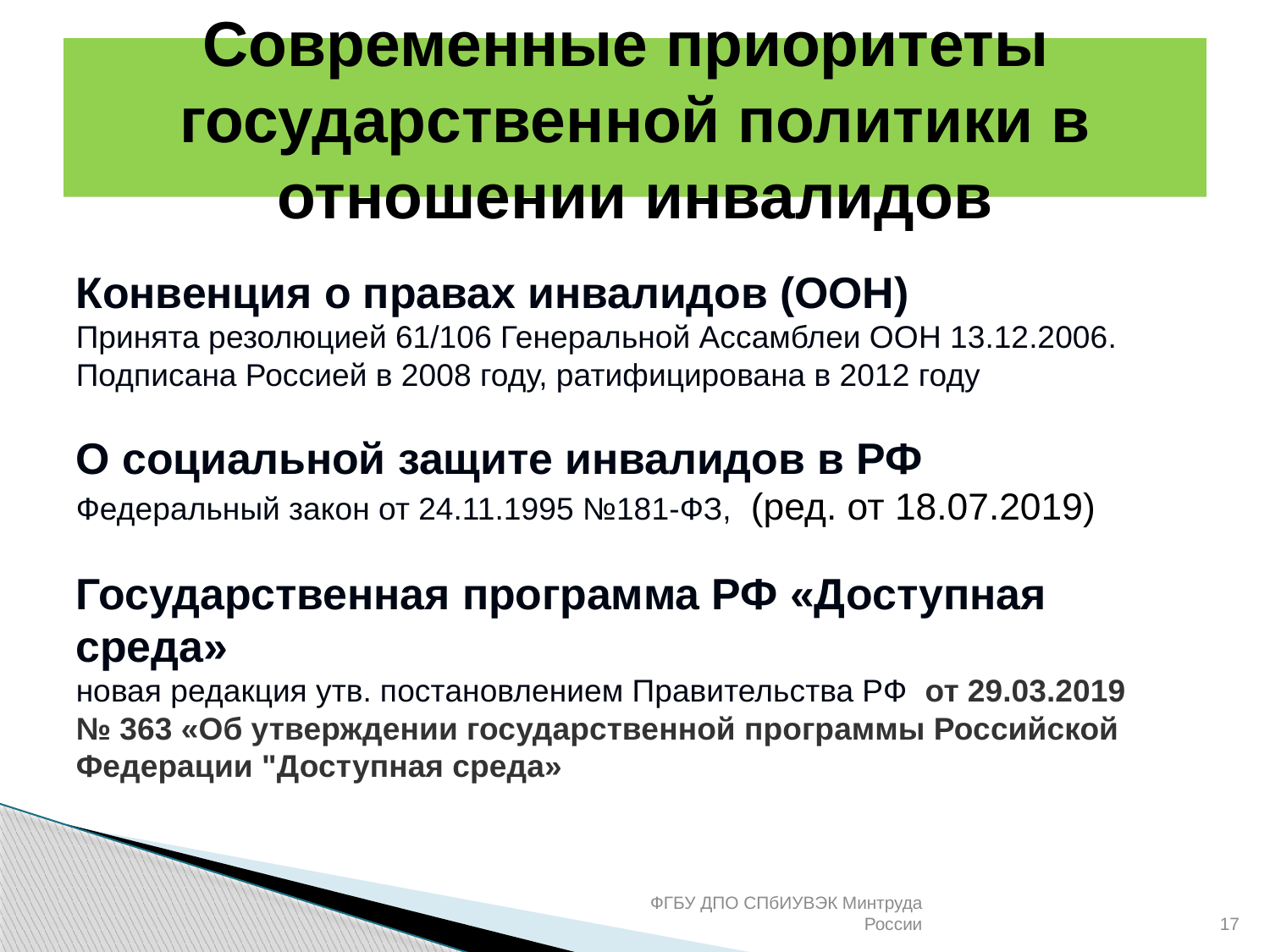

# Современные приоритеты  государственной политики в отношении инвалидов

Конвенция о правах инвалидов (ООН)
Принята резолюцией 61/106 Генеральной Ассамблеи ООН 13.12.2006.
Подписана Россией в 2008 году, ратифицирована в 2012 году

О социальной защите инвалидов в РФ
Федеральный закон от 24.11.1995 №181-ФЗ,  (ред. от 18.07.2019)

Государственная программа РФ «Доступная среда»
новая редакция утв. постановлением Правительства РФ  от 29.03.2019
№ 363 «Об утверждении государственной программы Российской Федерации "Доступная среда»

ФГБУ ДПО СПбИУВЭК Минтруда России
17